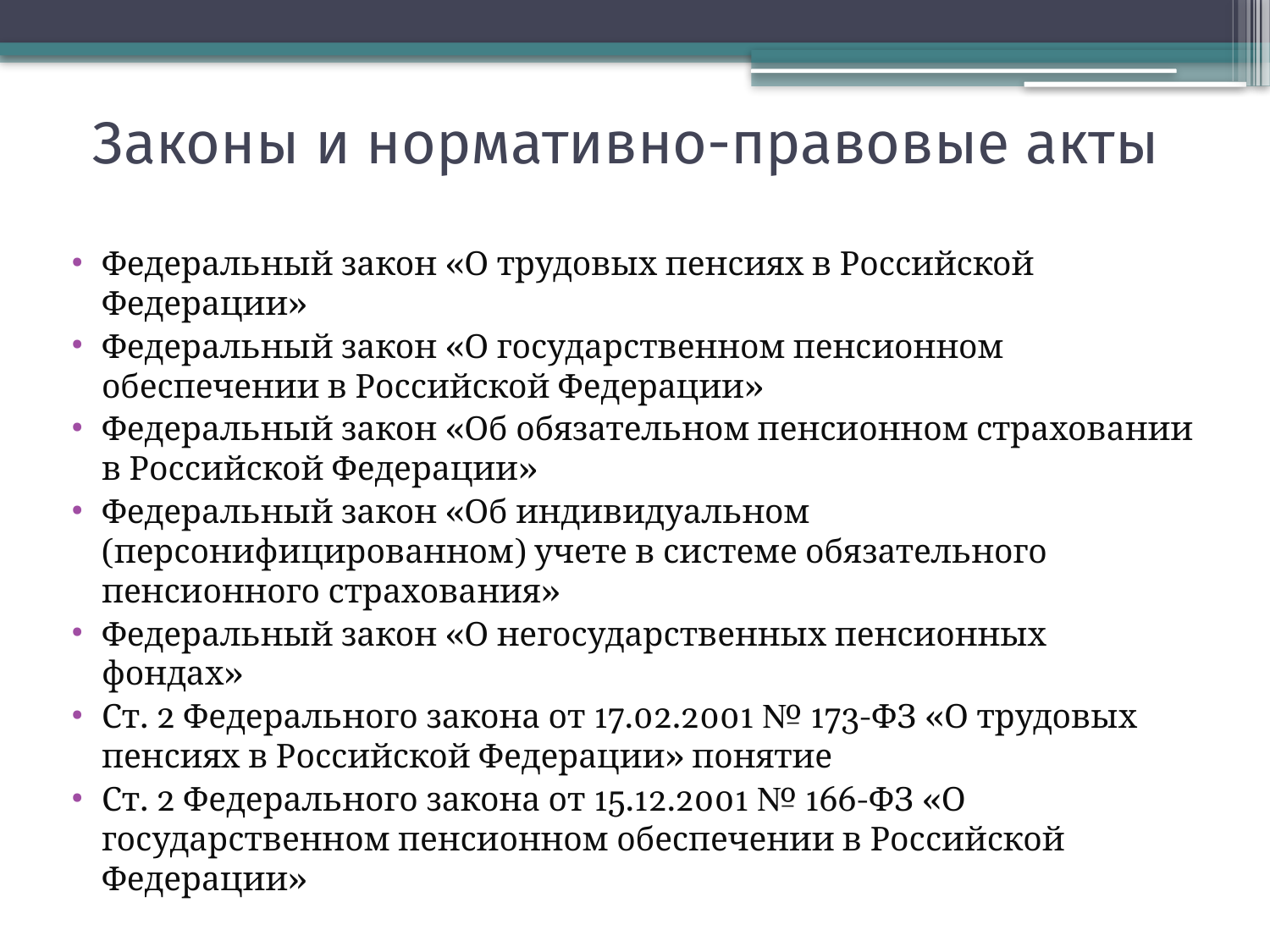

# Законы и нормативно-правовые акты
Федеральный закон «О трудовых пенсиях в Российской Федерации»
Федеральный закон «О государственном пенсионном обеспечении в Российской Федерации»
Федеральный закон «Об обязательном пенсионном страховании в Российской Федерации»
Федеральный закон «Об индивидуальном (персонифицированном) учете в системе обязательного пенсионного страхования»
Федеральный закон «О негосударственных пенсионных фондах»
Ст. 2 Федерального закона от 17.02.2001 № 173-ФЗ «О трудовых пенсиях в Российской Федерации» понятие
Ст. 2 Федерального закона от 15.12.2001 № 166-ФЗ «О государственном пенсионном обеспечении в Российской Федерации»